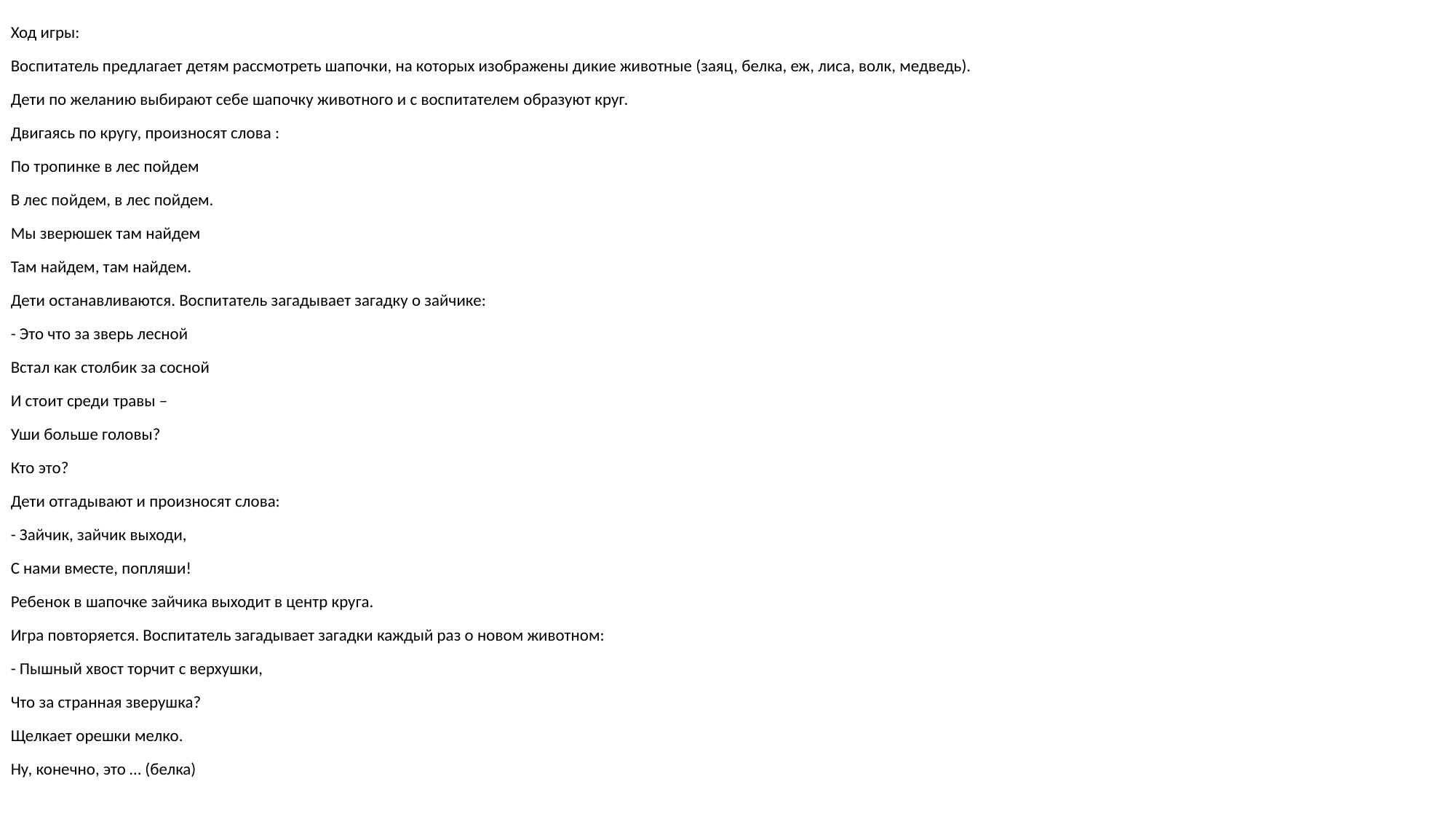

Ход игры:
Воспитатель предлагает детям рассмотреть шапочки, на которых изображены дикие животные (заяц, белка, еж, лиса, волк, медведь).
Дети по желанию выбирают себе шапочку животного и с воспитателем образуют круг.
Двигаясь по кругу, произносят слова :
По тропинке в лес пойдем
В лес пойдем, в лес пойдем.
Мы зверюшек там найдем
Там найдем, там найдем.
Дети останавливаются. Воспитатель загадывает загадку о зайчике:
- Это что за зверь лесной
Встал как столбик за сосной
И стоит среди травы –
Уши больше головы?
Кто это?
Дети отгадывают и произносят слова:
- Зайчик, зайчик выходи,
С нами вместе, попляши!
Ребенок в шапочке зайчика выходит в центр круга.
Игра повторяется. Воспитатель загадывает загадки каждый раз о новом животном:
- Пышный хвост торчит с верхушки,
Что за странная зверушка?
Щелкает орешки мелко.
Ну, конечно, это … (белка)